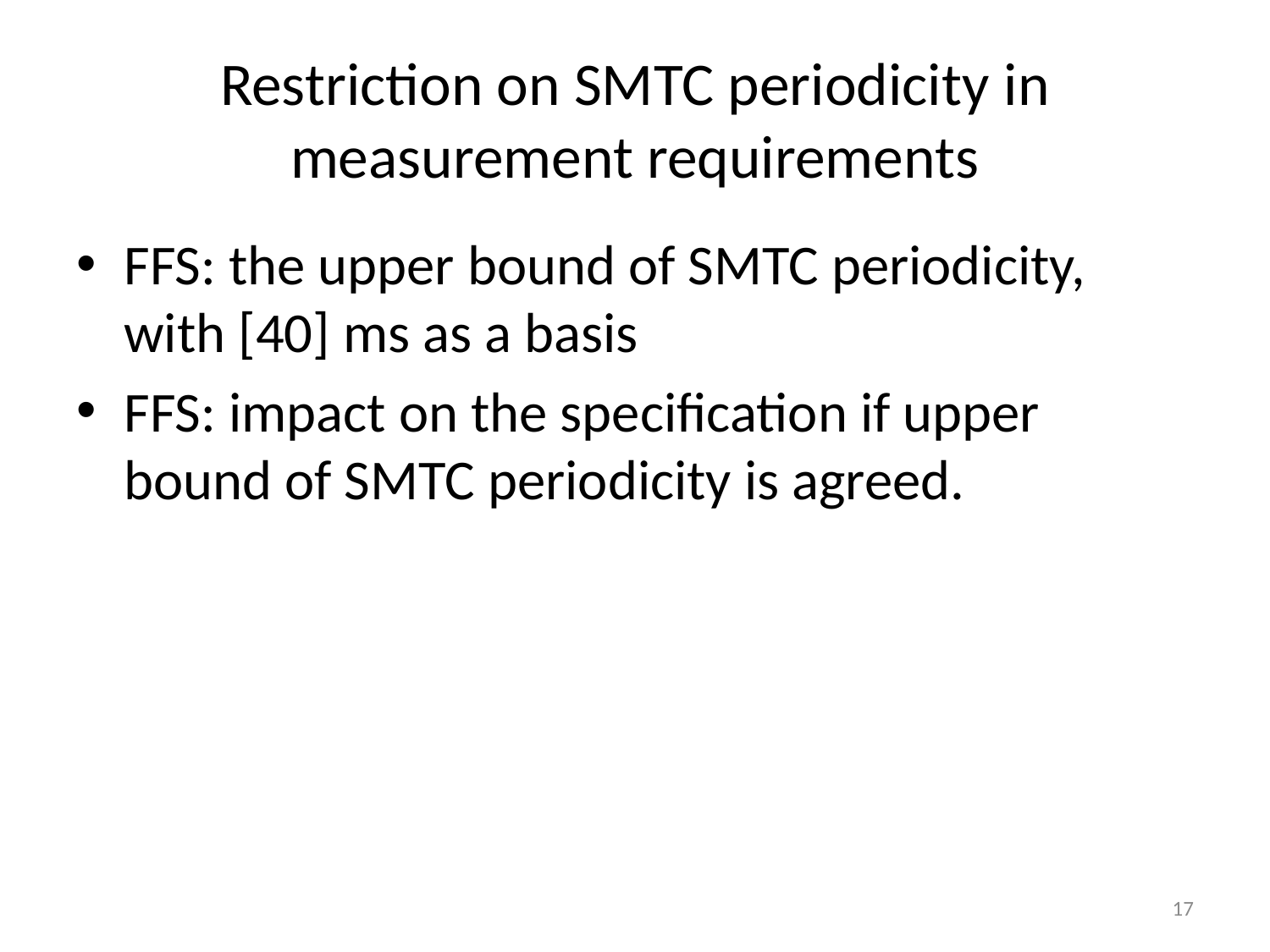

# Restriction on SMTC periodicity in measurement requirements
FFS: the upper bound of SMTC periodicity, with [40] ms as a basis
FFS: impact on the specification if upper bound of SMTC periodicity is agreed.
17